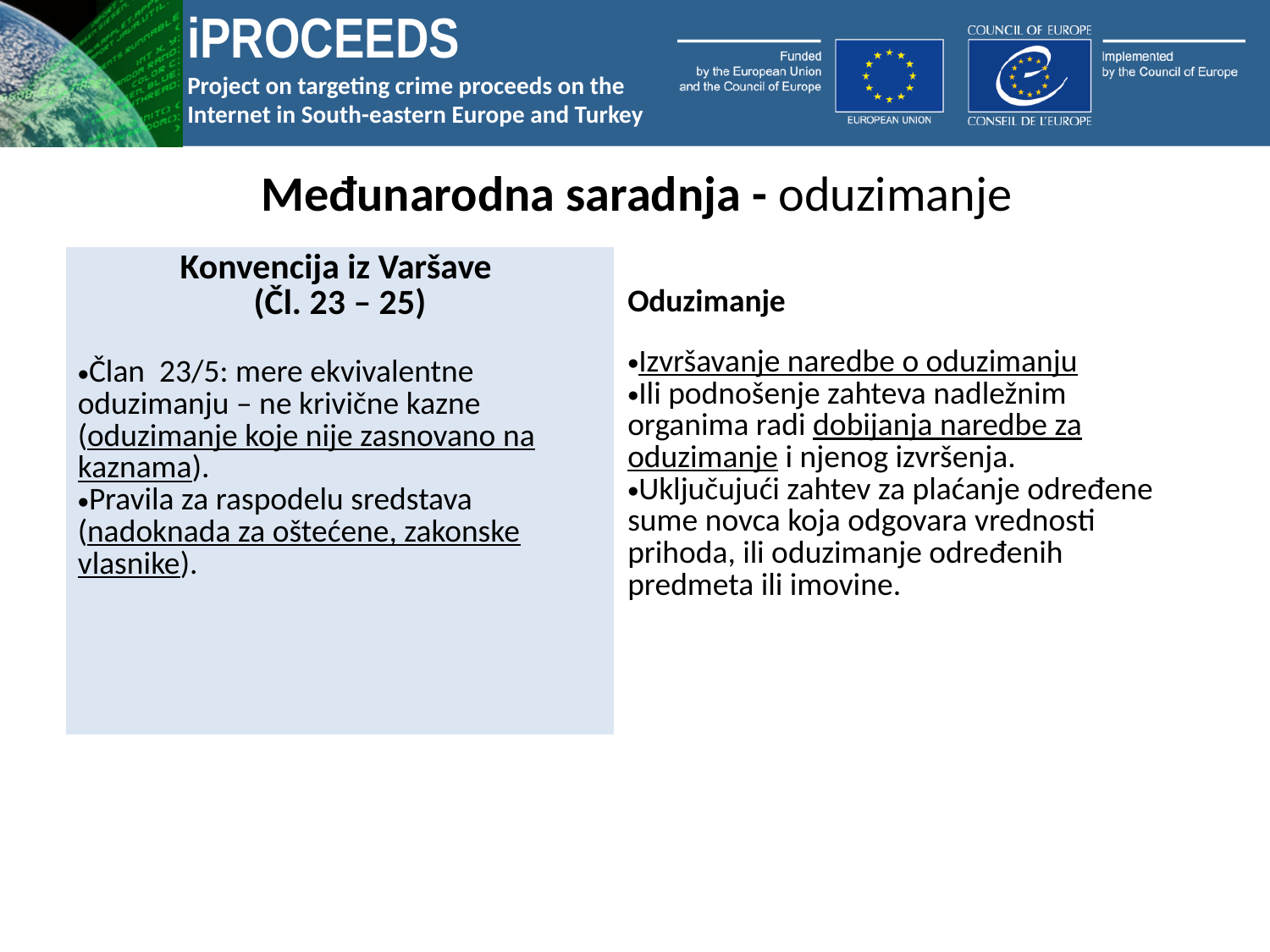

# Međunarodna saradnja - oduzimanje
| Konvencija iz Varšave (Čl. 23 – 25) Član 23/5: mere ekvivalentne oduzimanju – ne krivične kazne (oduzimanje koje nije zasnovano na kaznama). Pravila za raspodelu sredstava (nadoknada za oštećene, zakonske vlasnike). | Oduzimanje Izvršavanje naredbe o oduzimanju Ili podnošenje zahteva nadležnim organima radi dobijanja naredbe za oduzimanje i njenog izvršenja. Uključujući zahtev za plaćanje određene sume novca koja odgovara vrednosti prihoda, ili oduzimanje određenih predmeta ili imovine. |
| --- | --- |